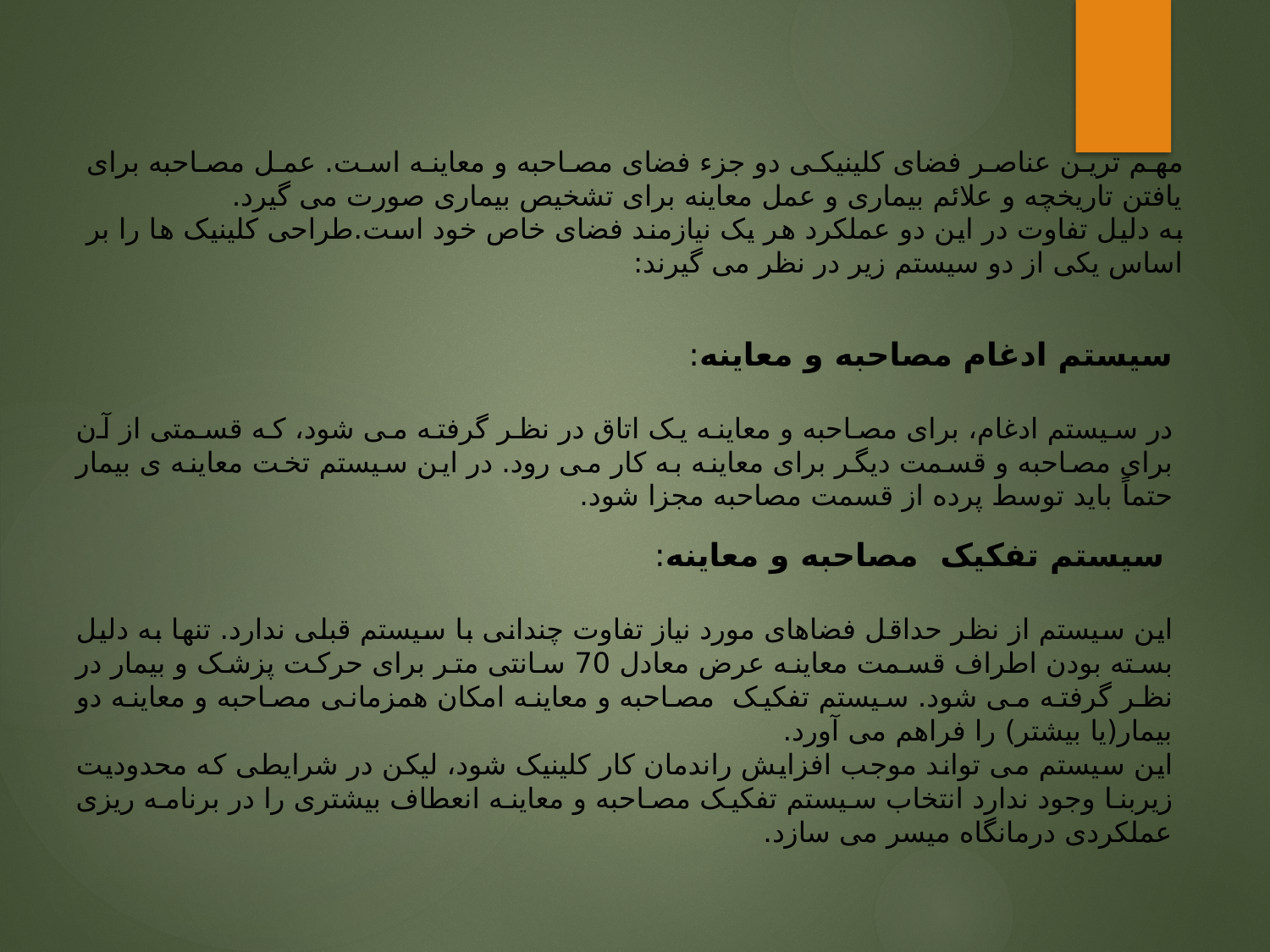

مهم ترین عناصر فضای کلینیکی دو جزء فضای مصاحبه و معاینه است. عمل مصاحبه برای یافتن تاریخچه و علائم بیماری و عمل معاینه برای تشخیص بیماری صورت می گیرد.
به دلیل تفاوت در این دو عملکرد هر یک نیازمند فضای خاص خود است.طراحی کلینیک ها را بر اساس یکی از دو سیستم زیر در نظر می گیرند:
سیستم ادغام مصاحبه و معاینه:

در سیستم ادغام، برای مصاحبه و معاینه یک اتاق در نظر گرفته می شود، که قسمتی از آن برای مصاحبه و قسمت دیگر برای معاینه به کار می رود. در این سیستم تخت معاینه ی بیمار حتماً باید توسط پرده از قسمت مصاحبه مجزا شود.
 سیستم تفکیک  مصاحبه و معاینه:

این سیستم از نظر حداقل فضاهای مورد نیاز تفاوت چندانی با سیستم قبلی ندارد. تنها به دلیل بسته بودن اطراف قسمت معاینه عرض معادل 70 سانتی متر برای حرکت پزشک و بیمار در نظر گرفته می شود. سیستم تفکیک  مصاحبه و معاینه امکان همزمانی مصاحبه و معاینه دو بیمار(یا بیشتر) را فراهم می آورد.
این سیستم می تواند موجب افزایش راندمان کار کلینیک شود، لیکن در شرایطی که محدودیت زیربنا وجود ندارد انتخاب سیستم تفکیک مصاحبه و معاینه انعطاف بیشتری را در برنامه ریزی عملکردی درمانگاه میسر می سازد.